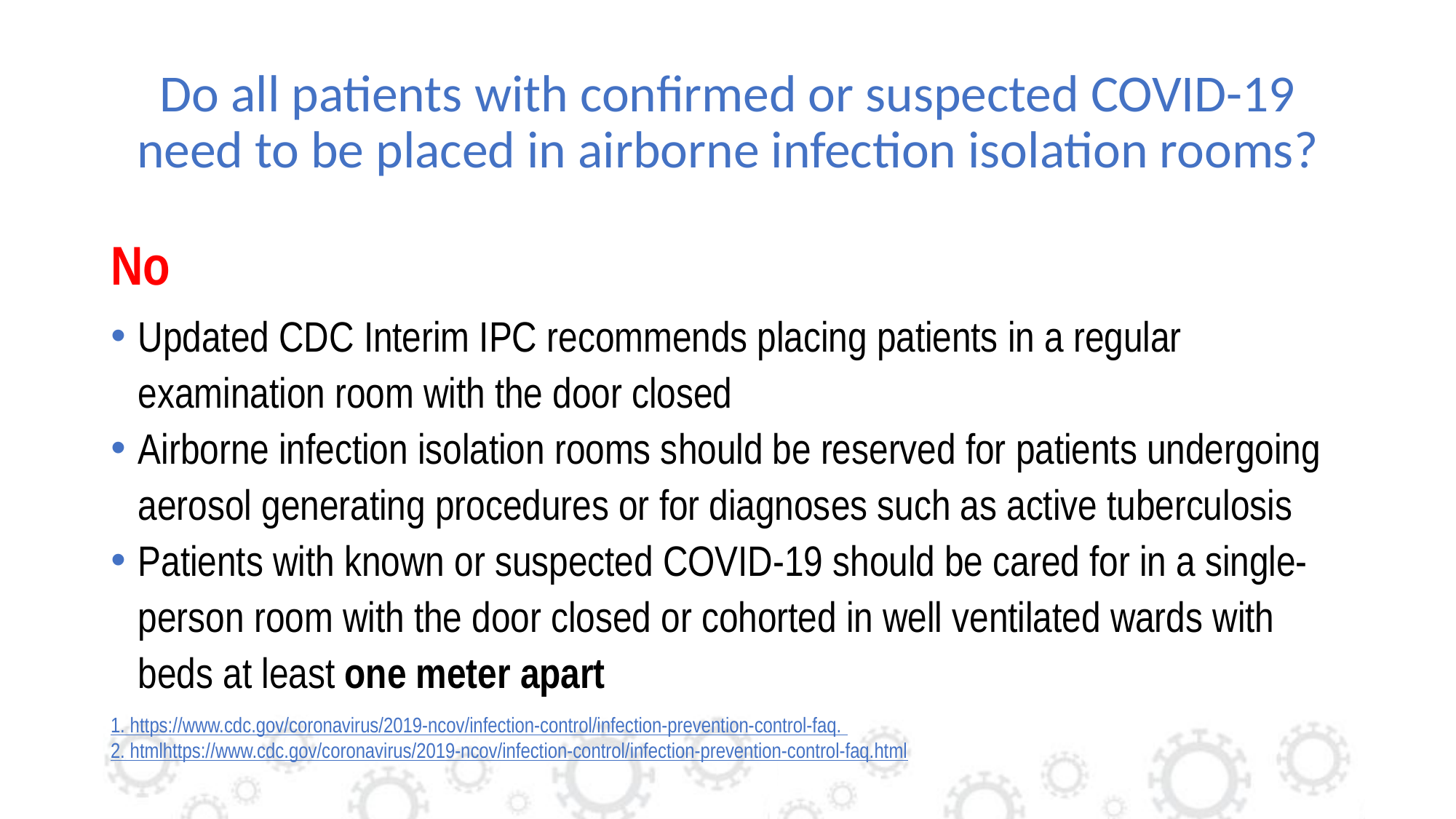

# Do all patients with confirmed or suspected COVID-19 need to be placed in airborne infection isolation rooms?
No
Updated CDC Interim IPC recommends placing patients in a regular examination room with the door closed
Airborne infection isolation rooms should be reserved for patients undergoing aerosol generating procedures or for diagnoses such as active tuberculosis
Patients with known or suspected COVID-19 should be cared for in a single-person room with the door closed or cohorted in well ventilated wards with beds at least one meter apart
1. https://www.cdc.gov/coronavirus/2019-ncov/infection-control/infection-prevention-control-faq.
2. htmlhttps://www.cdc.gov/coronavirus/2019-ncov/infection-control/infection-prevention-control-faq.html